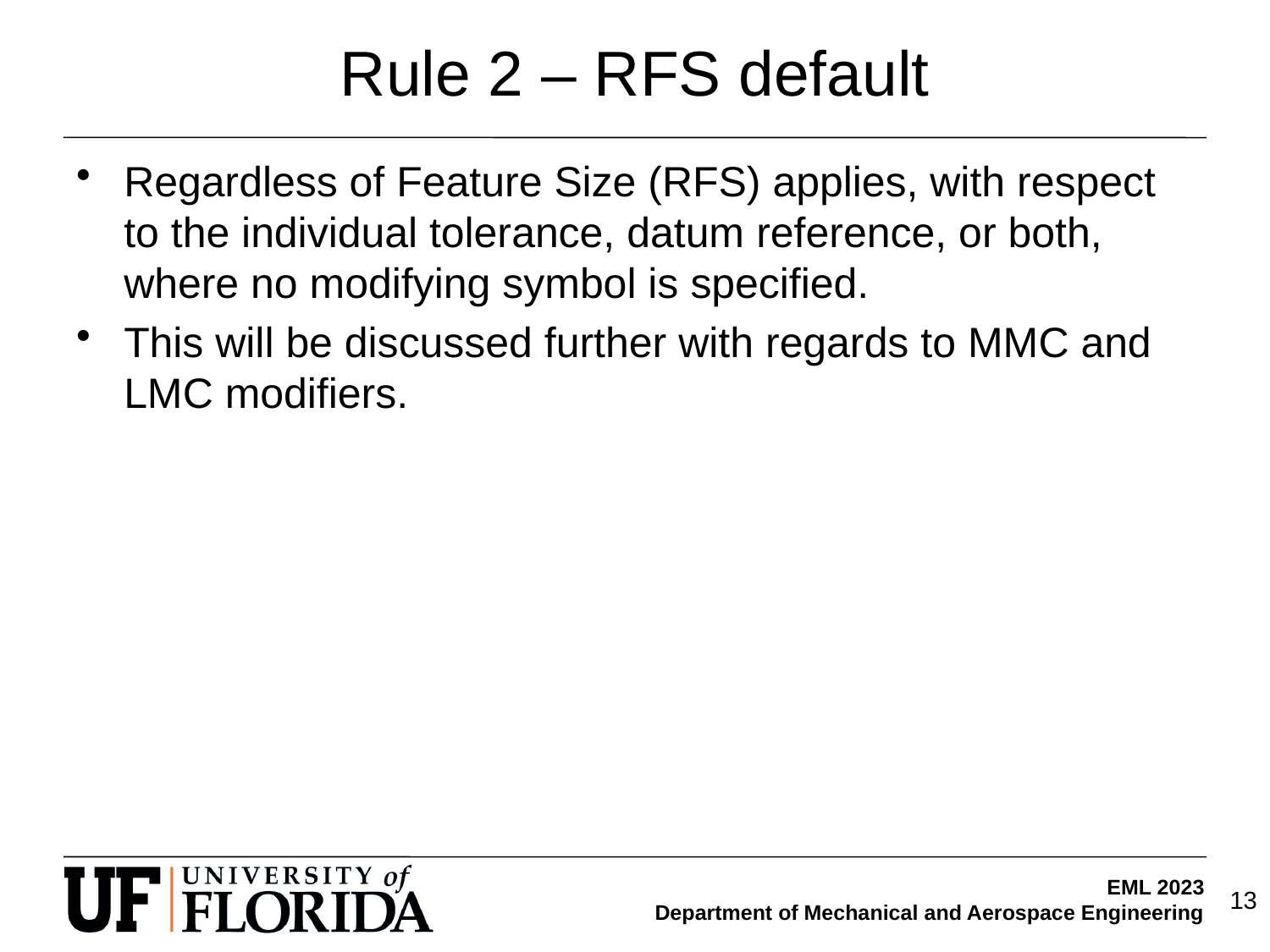

# Rule 2 – RFS default
Regardless of Feature Size (RFS) applies, with respect to the individual tolerance, datum reference, or both, where no modifying symbol is specified.
This will be discussed further with regards to MMC and LMC modifiers.
13